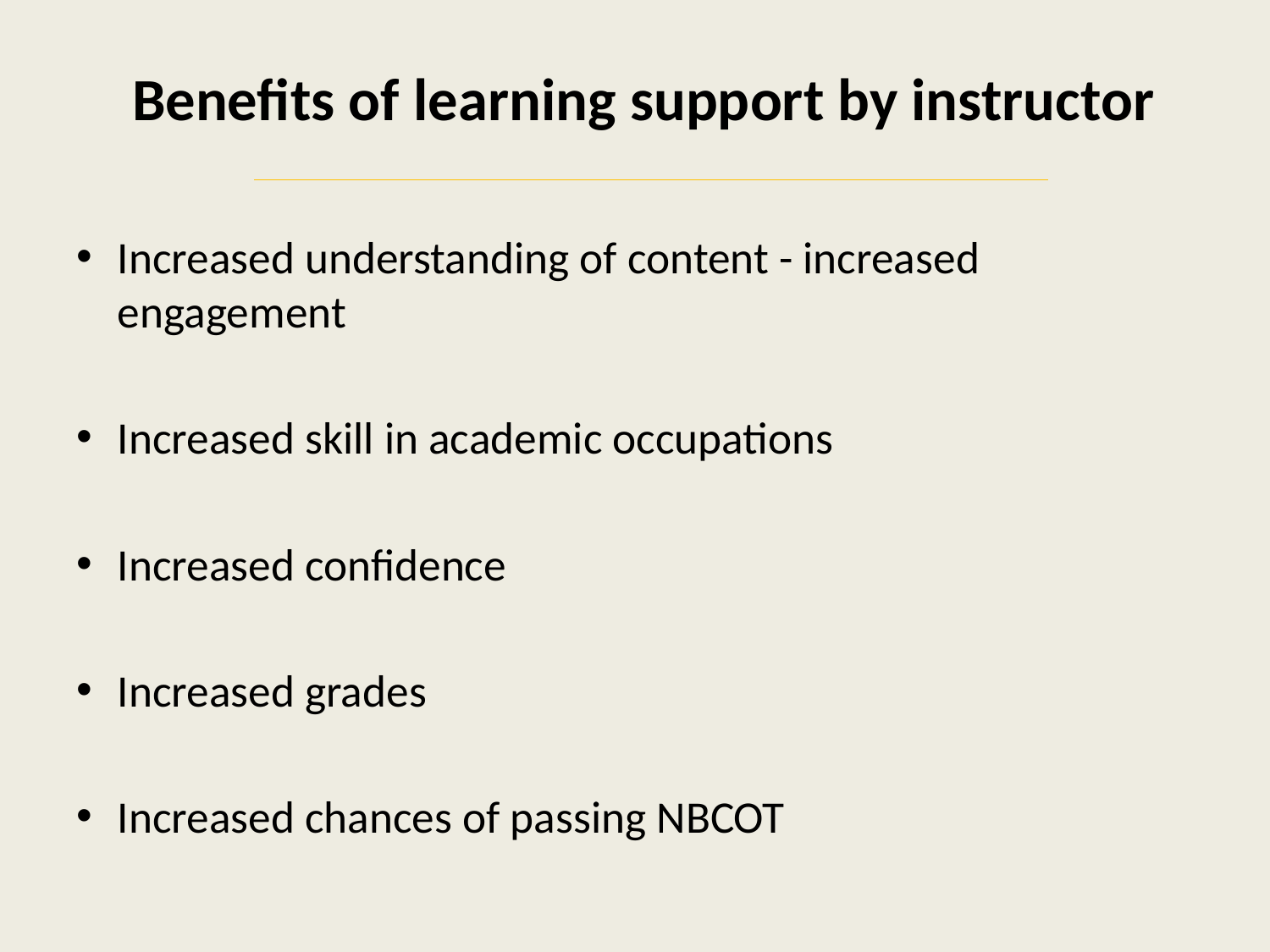

# Benefits of learning support by instructor
Increased understanding of content - increased engagement

Increased skill in academic occupations

Increased confidence

Increased grades

Increased chances of passing NBCOT